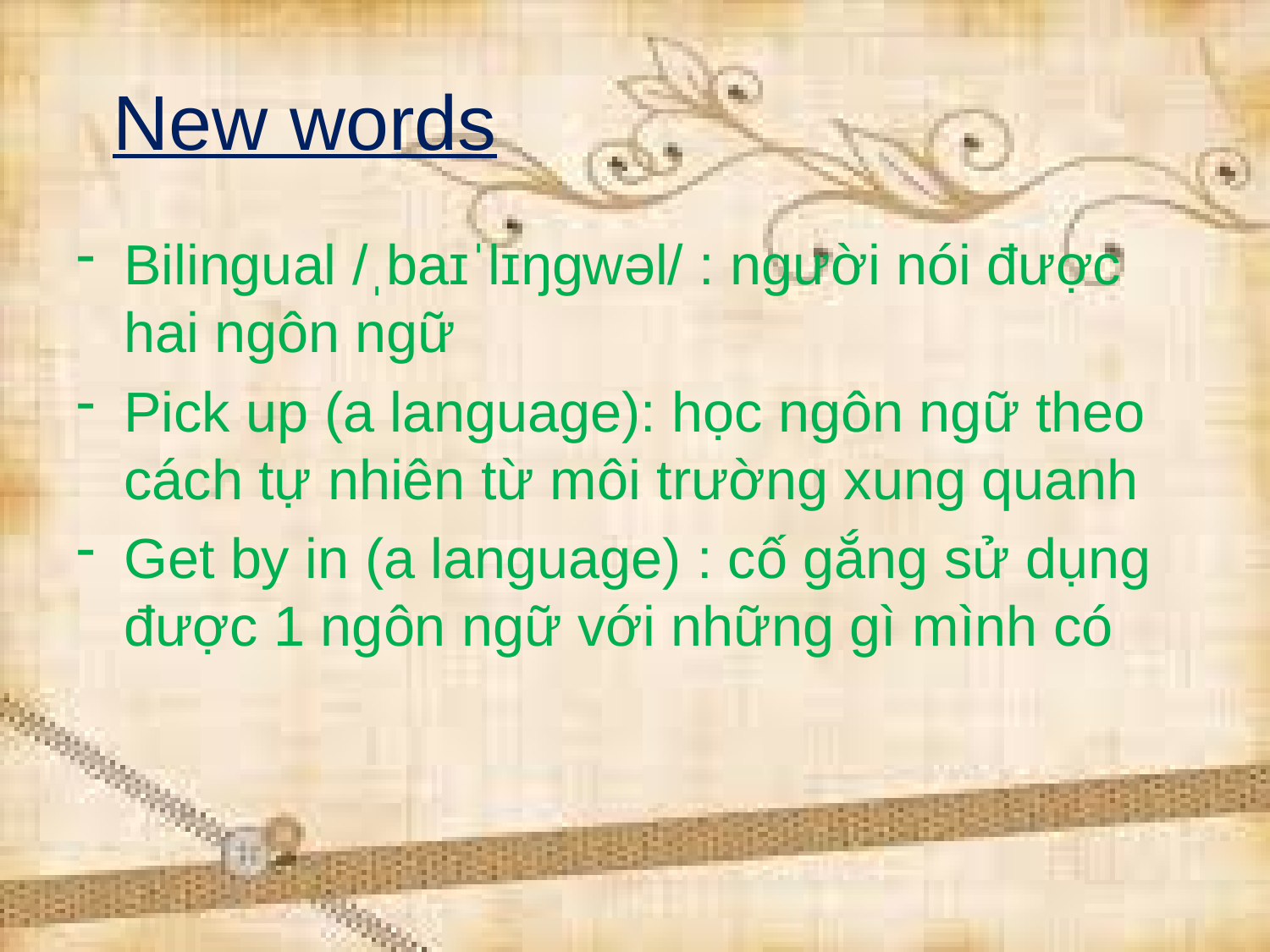

# New words
Bilingual /ˌbaɪˈlɪŋɡwəl/ : người nói được hai ngôn ngữ
Pick up (a language): học ngôn ngữ theo cách tự nhiên từ môi trường xung quanh
Get by in (a language) : cố gắng sử dụng được 1 ngôn ngữ với những gì mình có